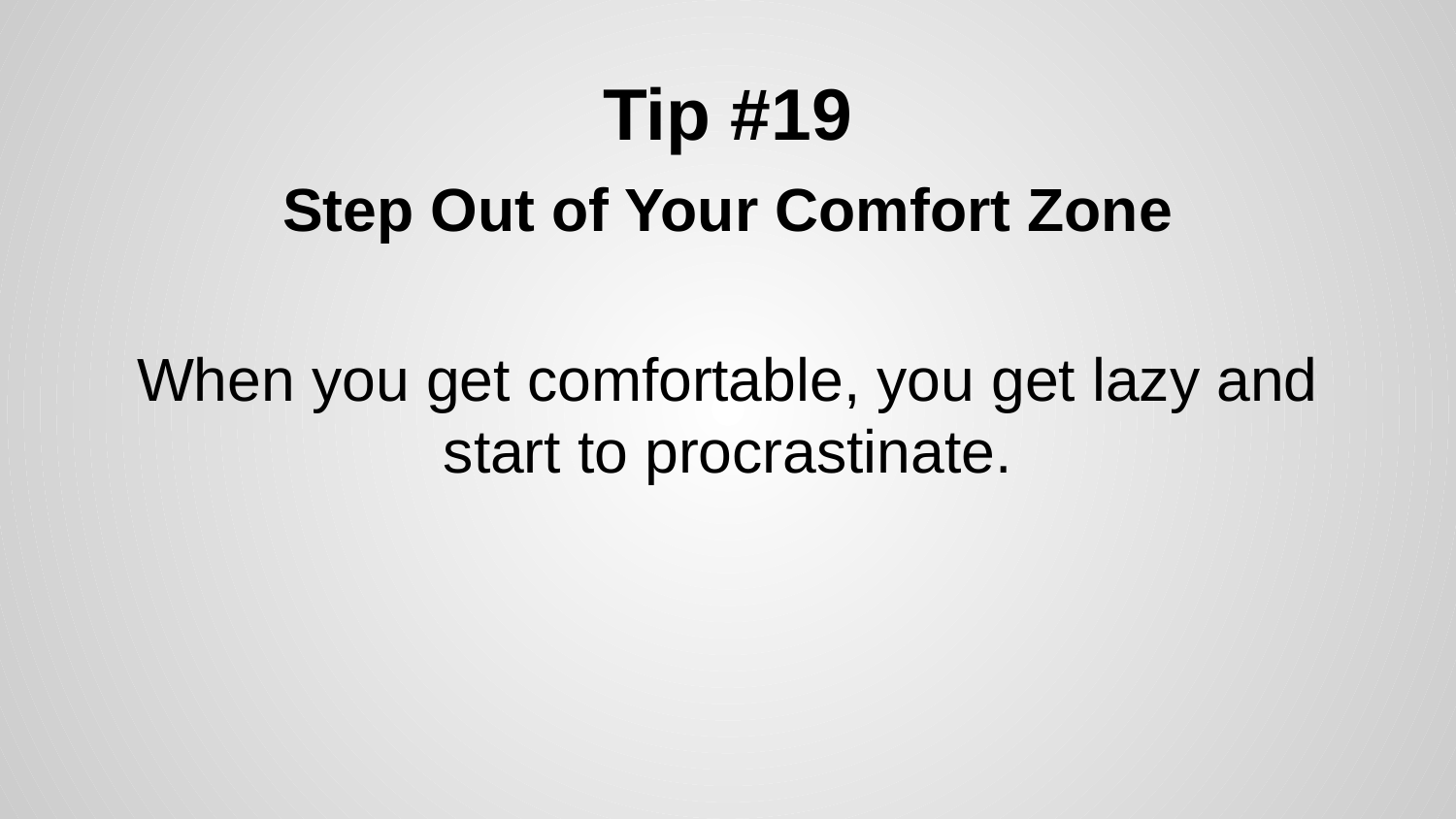

# Tip #19

Step Out of Your Comfort Zone

When you get comfortable, you get lazy and start to procrastinate.